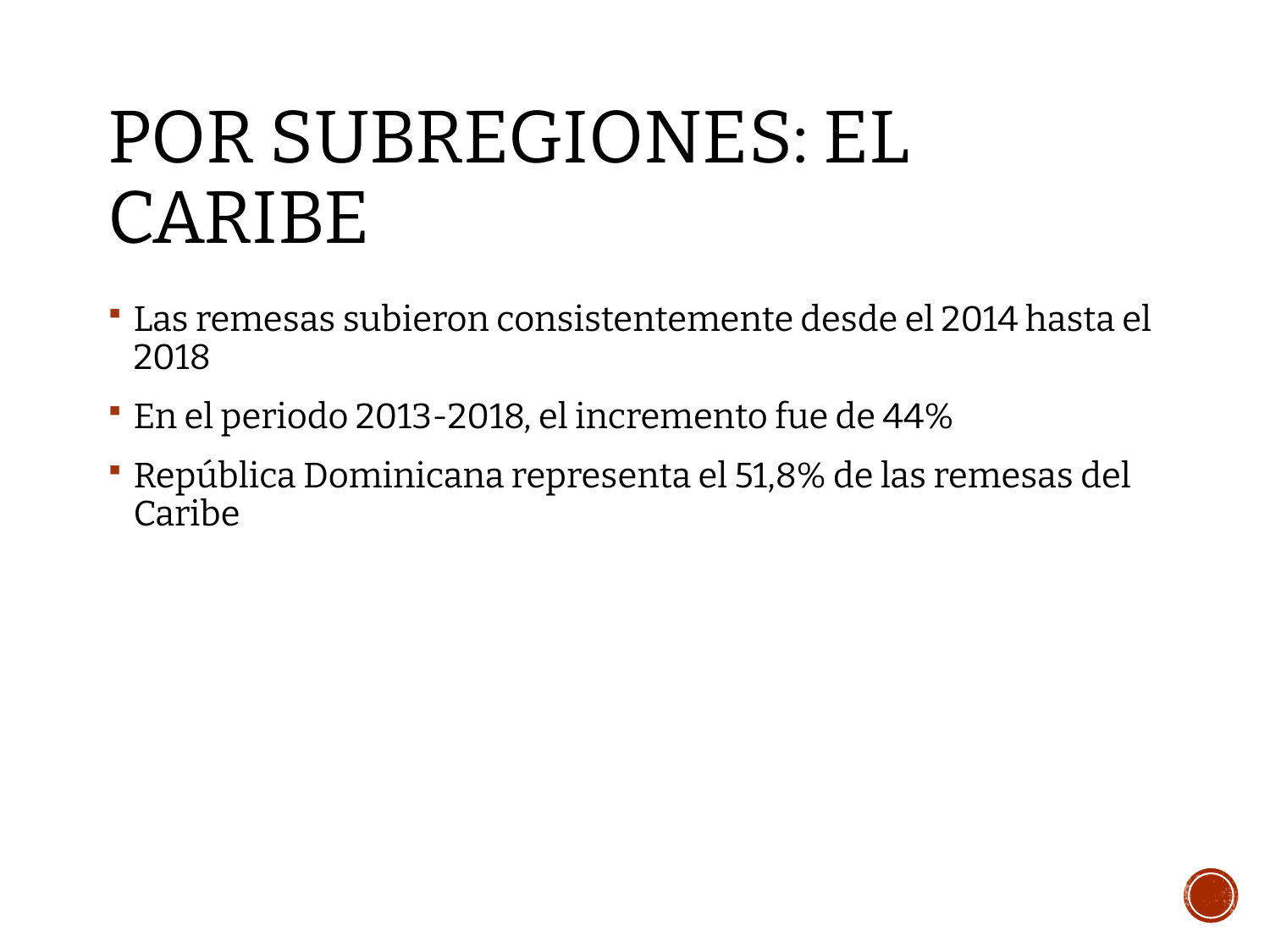

# Por subregiones: el caribe
Las remesas subieron consistentemente desde el 2014 hasta el 2018
En el periodo 2013-2018, el incremento fue de 44%
República Dominicana representa el 51,8% de las remesas del Caribe